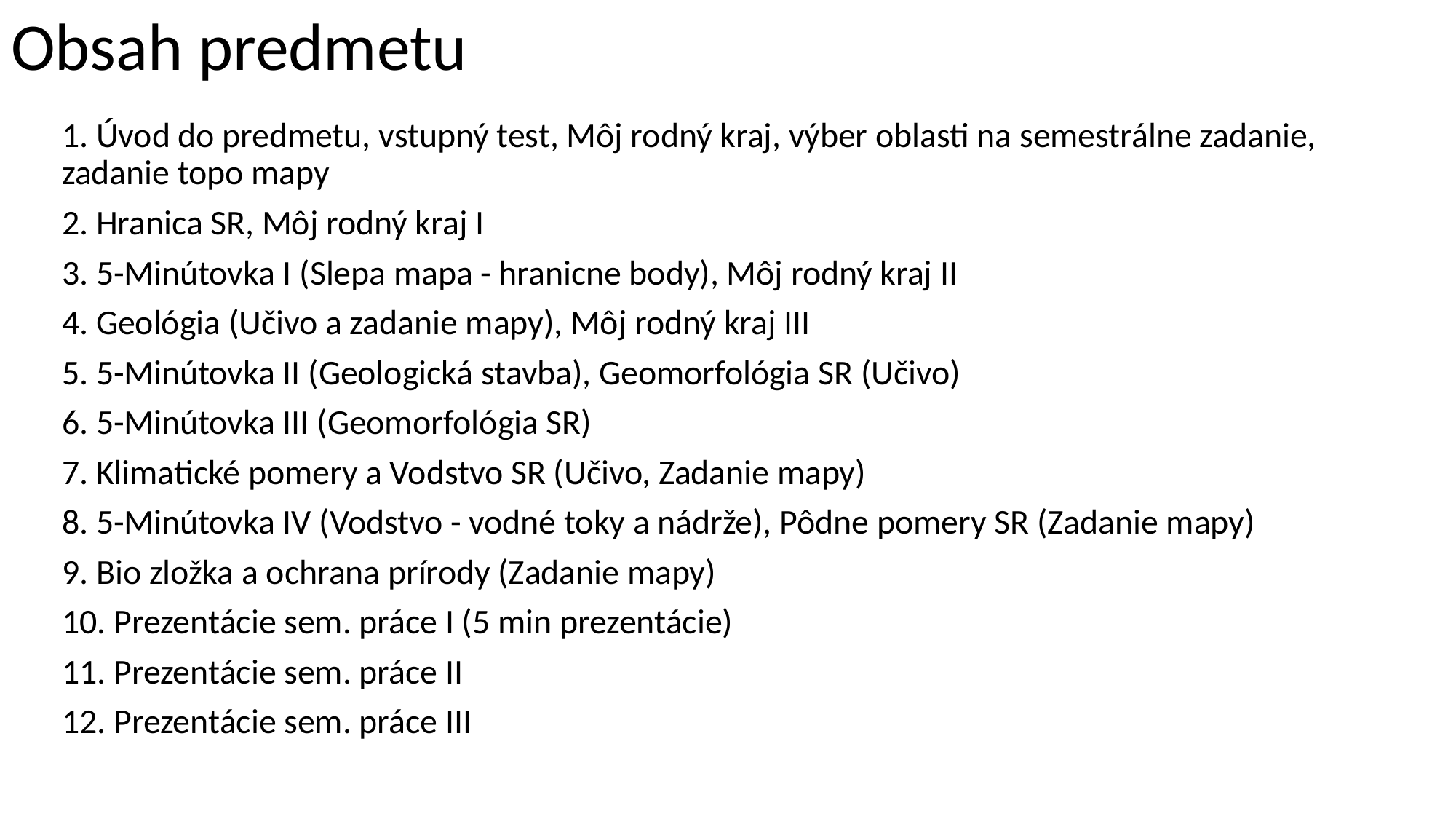

# Obsah predmetu
1. Úvod do predmetu, vstupný test, Môj rodný kraj, výber oblasti na semestrálne zadanie, zadanie topo mapy
2. Hranica SR, Môj rodný kraj I
3. 5-Minútovka I (Slepa mapa - hranicne body), Môj rodný kraj II
4. Geológia (Učivo a zadanie mapy), Môj rodný kraj III
5. 5-Minútovka II (Geologická stavba), Geomorfológia SR (Učivo)
6. 5-Minútovka III (Geomorfológia SR)
7. Klimatické pomery a Vodstvo SR (Učivo, Zadanie mapy)
8. 5-Minútovka IV (Vodstvo - vodné toky a nádrže), Pôdne pomery SR (Zadanie mapy)
9. Bio zložka a ochrana prírody (Zadanie mapy)
10. Prezentácie sem. práce I (5 min prezentácie)
11. Prezentácie sem. práce II
12. Prezentácie sem. práce III